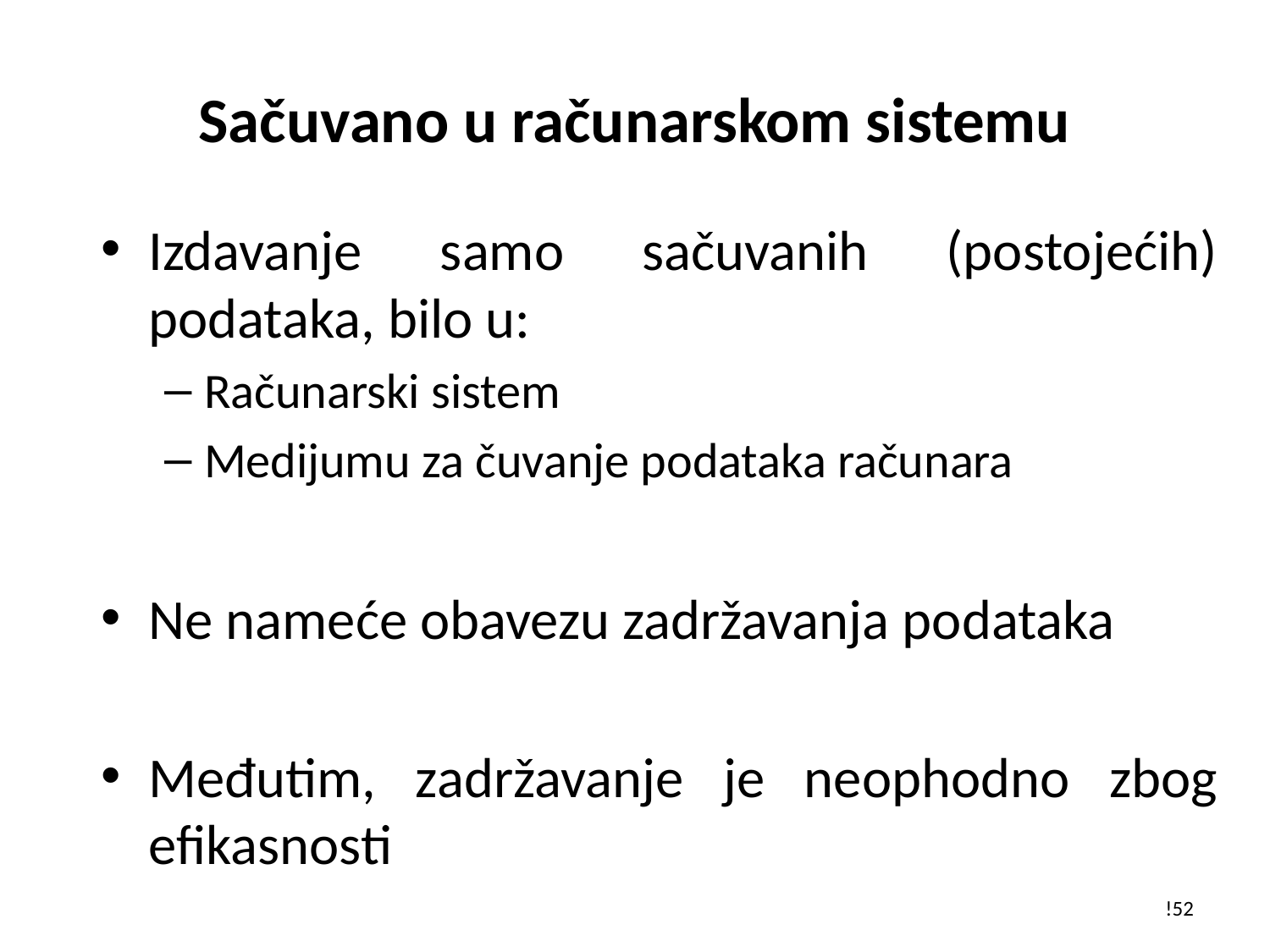

# Sačuvano u računarskom sistemu
Izdavanje samo sačuvanih (postojećih) podataka, bilo u:
Računarski sistem
Medijumu za čuvanje podataka računara

Ne nameće obavezu zadržavanja podataka

Međutim, zadržavanje je neophodno zbog efikasnosti
!52